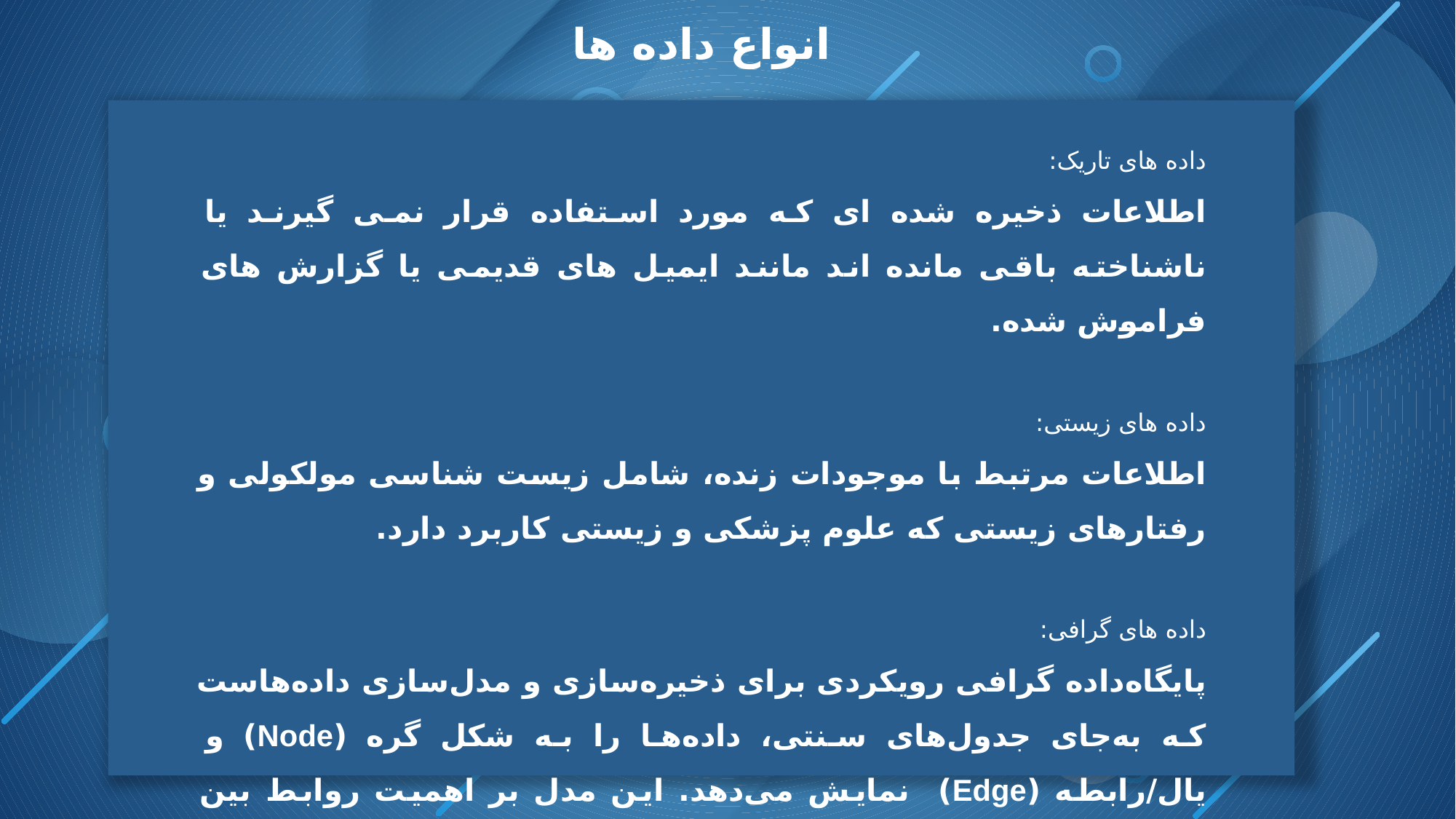

انواع داده ها

داده های تاریک:
اطلاعات ذخیره شده ای که مورد استفاده قرار نمی گیرند یا ناشناخته باقی مانده اند مانند ایمیل های قدیمی یا گزارش های فراموش شده.

داده های زیستی:
اطلاعات مرتبط با موجودات زنده، شامل زیست شناسی مولکولی و رفتارهای زیستی که علوم پزشکی و زیستی کاربرد دارد.

داده های گرافی:
پایگاه‌داده گرافی رویکردی برای ذخیره‌سازی و مدل‌سازی داده‌هاست که به‌جای جدول‌های سنتی، داده‌ها را به شکل گره (Node) و یال/رابطه (Edge)  نمایش می‌دهد. این مدل بر اهمیت روابط بین داده‌ها تأکید دارد.